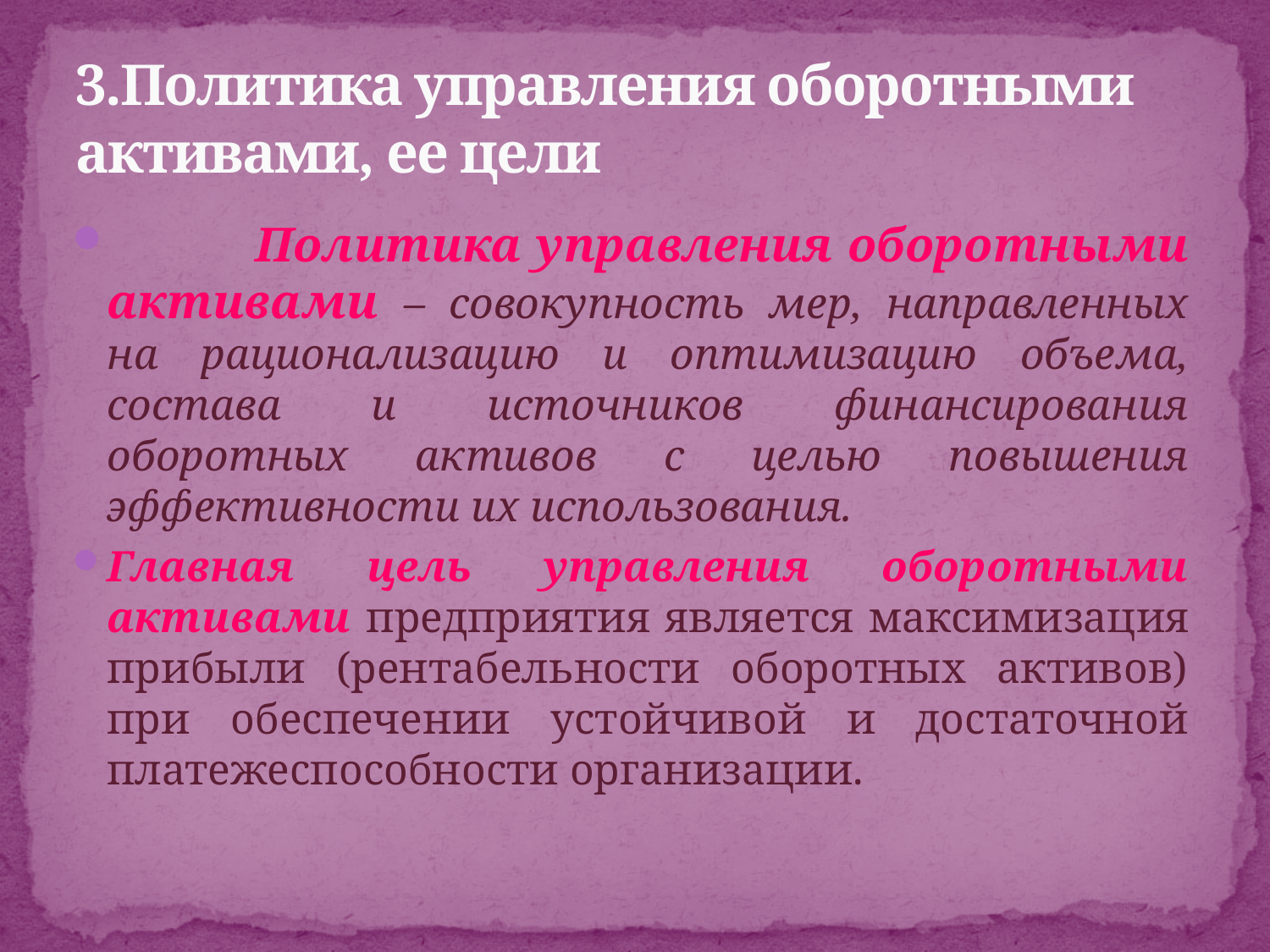

# 3.Политика управления оборотными активами, ее цели
          Политика управления оборотными активами – совокупность мер, направленных на рационализацию и оптимизацию объема, состава и источников финансирования оборотных активов с целью повышения эффективности их использования.
Главная цель управления оборотными активами предприятия является максимизация прибыли (рентабельности оборотных активов) при обеспечении устойчивой и достаточной платежеспособности организации.